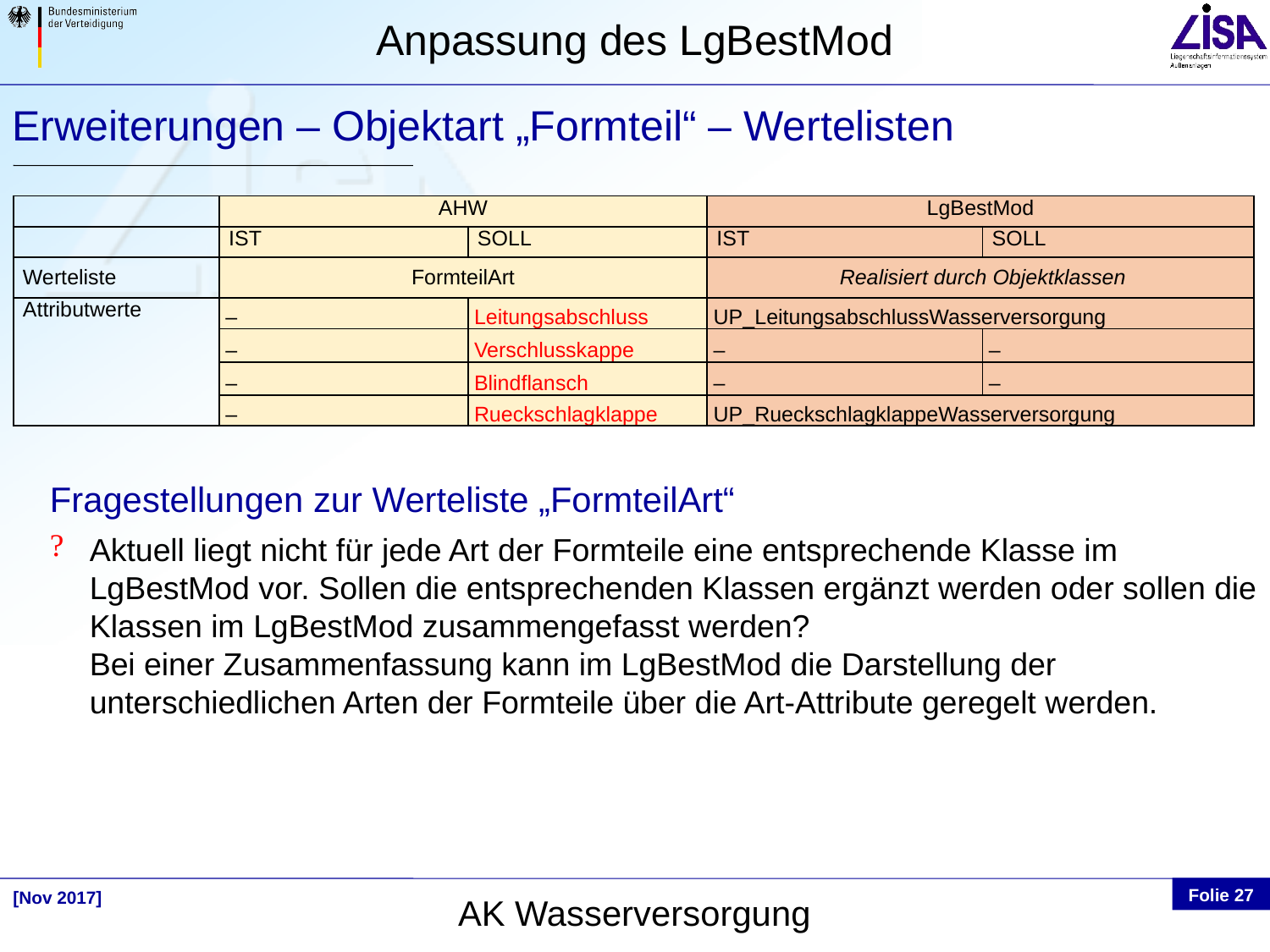

Erweiterungen – Objektart „Formteil“ – Wertelisten

|  | AHW |  | LgBestMod |  |
| --- | --- | --- | --- | --- |
|  | IST | SOLL | IST | SOLL |
| Werteliste | FormteilArt |  | Realisiert durch Objektklassen |  |
| Attributwerte | – | Leitungsabschluss | UP\_LeitungsabschlussWasserversorgung |  |
|  | – | Verschlusskappe | – | – |
|  | – | Blindflansch | – | – |
|  | – | Rueckschlagklappe | UP\_RueckschlagklappeWasserversorgung |  |
Fragestellungen zur Werteliste „FormteilArt“
Aktuell liegt nicht für jede Art der Formteile eine entsprechende Klasse im LgBestMod vor. Sollen die entsprechenden Klassen ergänzt werden oder sollen die Klassen im LgBestMod zusammengefasst werden?
Bei einer Zusammenfassung kann im LgBestMod die Darstellung der unterschiedlichen Arten der Formteile über die Art-Attribute geregelt werden.